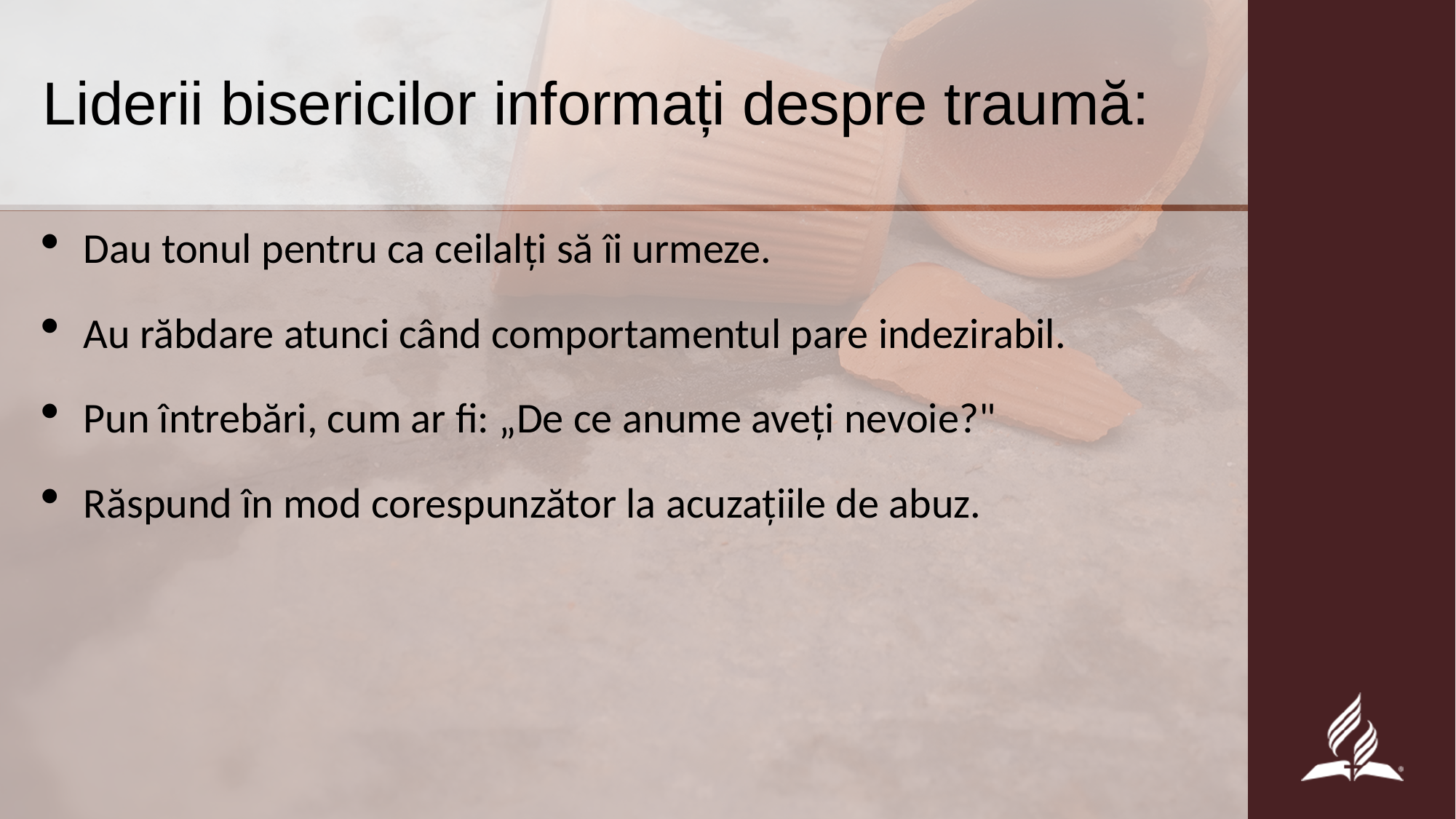

# Liderii bisericilor informați despre traumă:
Dau tonul pentru ca ceilalți să îi urmeze.

Au răbdare atunci când comportamentul pare indezirabil.

Pun întrebări, cum ar fi: „De ce anume aveți nevoie?"

Răspund în mod corespunzător la acuzațiile de abuz.